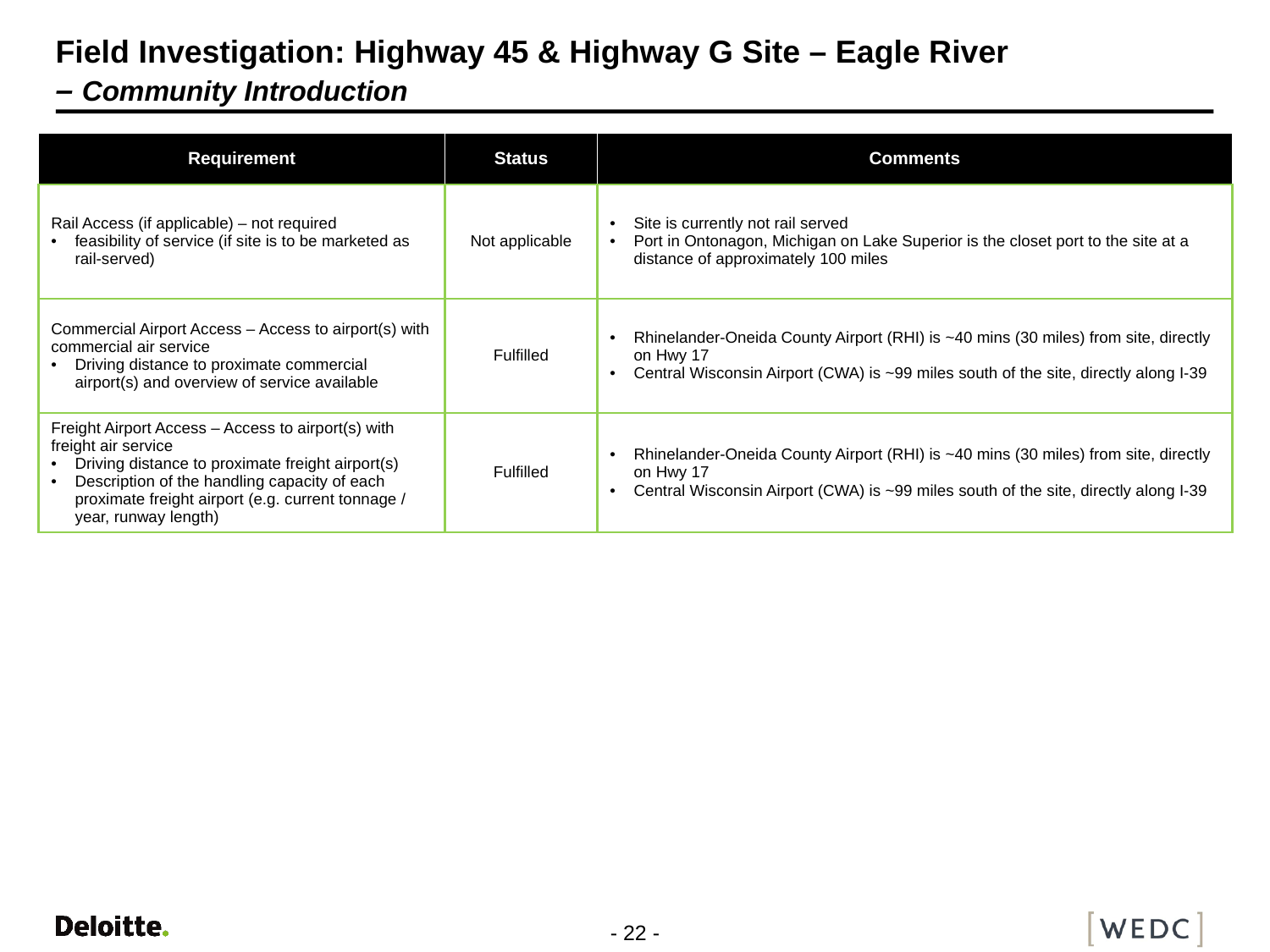

# Field Investigation: Highway 45 & Highway G Site – Eagle River – Community Introduction
| Requirement | Status | Comments |
| --- | --- | --- |
| Rail Access (if applicable) – not required feasibility of service (if site is to be marketed as rail-served) | Not applicable | Site is currently not rail served Port in Ontonagon, Michigan on Lake Superior is the closet port to the site at a distance of approximately 100 miles |
| Commercial Airport Access – Access to airport(s) with commercial air service Driving distance to proximate commercial airport(s) and overview of service available | Fulfilled | Rhinelander-Oneida County Airport (RHI) is ~40 mins (30 miles) from site, directly on Hwy 17 Central Wisconsin Airport (CWA) is ~99 miles south of the site, directly along I-39 |
| Freight Airport Access – Access to airport(s) with freight air service Driving distance to proximate freight airport(s) Description of the handling capacity of each proximate freight airport (e.g. current tonnage / year, runway length) | Fulfilled | Rhinelander-Oneida County Airport (RHI) is ~40 mins (30 miles) from site, directly on Hwy 17 Central Wisconsin Airport (CWA) is ~99 miles south of the site, directly along I-39 |